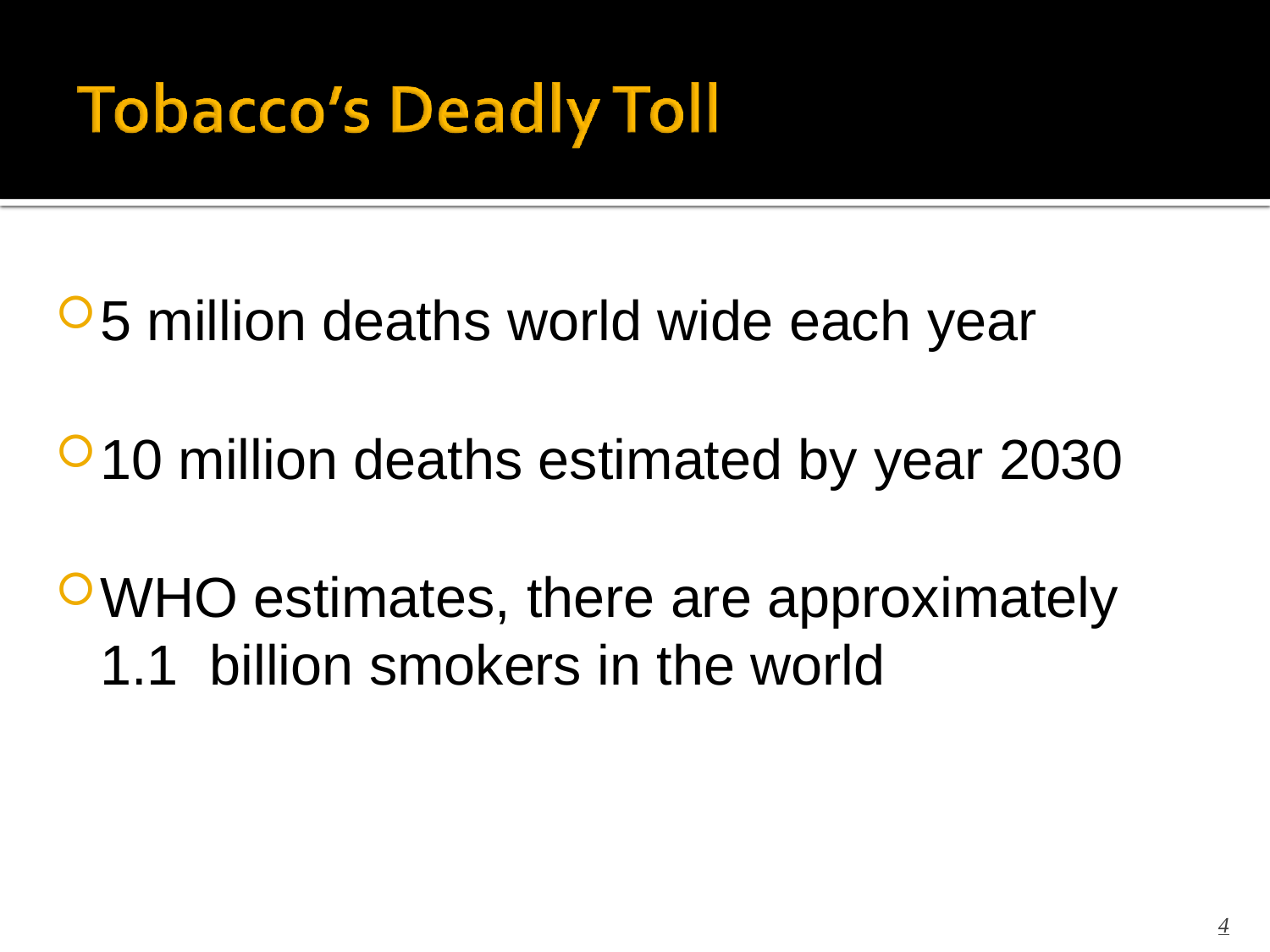

5 million deaths world wide each year

10 million deaths estimated by year 2030

WHO estimates, there are approximately 1.1  billion smokers in the world
4